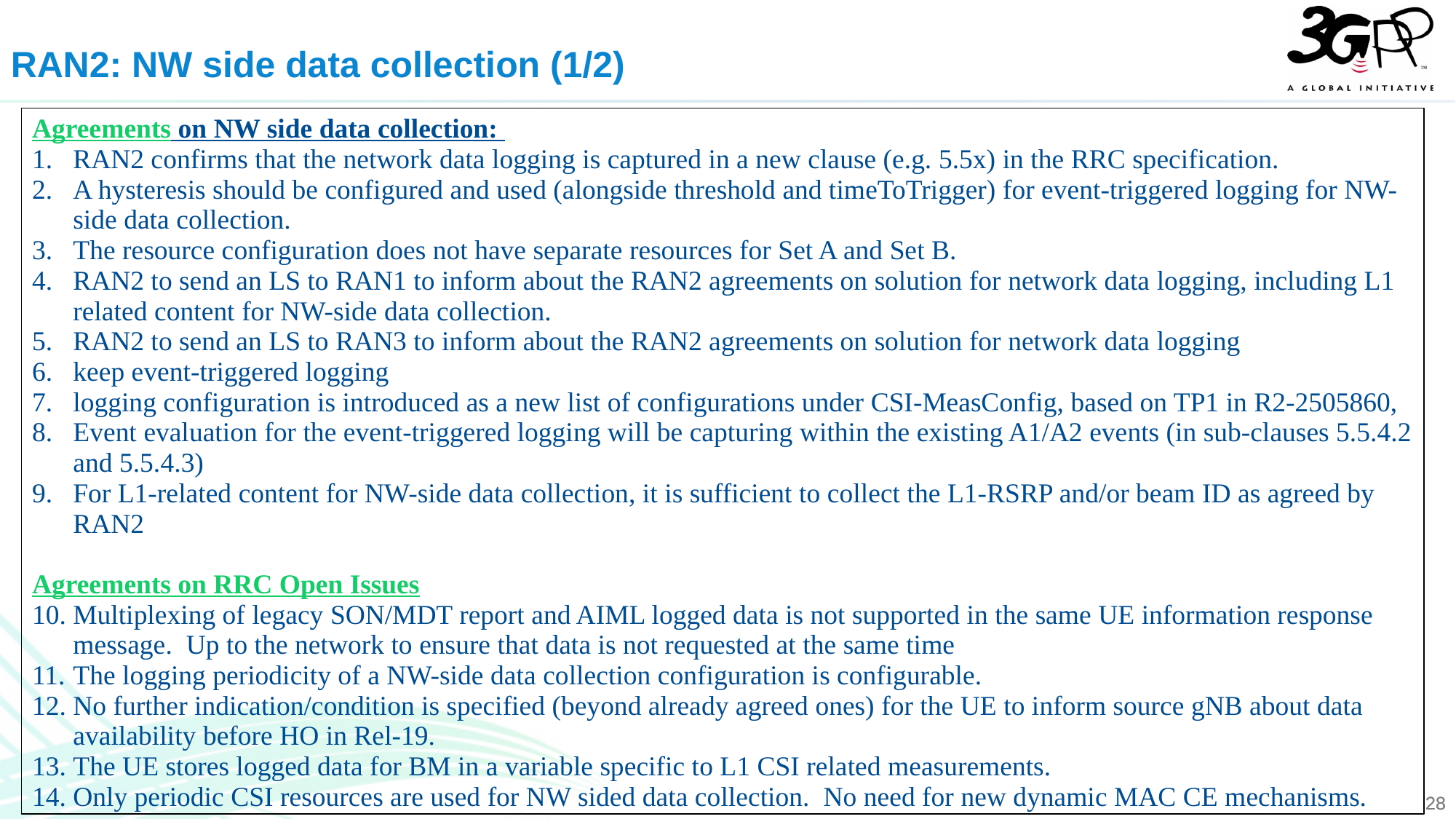

RAN2: NW side data collection (1/2)
Agreements on NW side data collection:
RAN2 confirms that the network data logging is captured in a new clause (e.g. 5.5x) in the RRC specification.
A hysteresis should be configured and used (alongside threshold and timeToTrigger) for event-triggered logging for NW-side data collection.
The resource configuration does not have separate resources for Set A and Set B.
RAN2 to send an LS to RAN1 to inform about the RAN2 agreements on solution for network data logging, including L1 related content for NW-side data collection.
RAN2 to send an LS to RAN3 to inform about the RAN2 agreements on solution for network data logging
keep event-triggered logging
logging configuration is introduced as a new list of configurations under CSI-MeasConfig, based on TP1 in R2-2505860,
Event evaluation for the event-triggered logging will be capturing within the existing A1/A2 events (in sub-clauses 5.5.4.2 and 5.5.4.3)
For L1-related content for NW-side data collection, it is sufficient to collect the L1-RSRP and/or beam ID as agreed by RAN2

Agreements on RRC Open Issues
Multiplexing of legacy SON/MDT report and AIML logged data is not supported in the same UE information response message.  Up to the network to ensure that data is not requested at the same time
The logging periodicity of a NW-side data collection configuration is configurable.
No further indication/condition is specified (beyond already agreed ones) for the UE to inform source gNB about data availability before HO in Rel-19.
The UE stores logged data for BM in a variable specific to L1 CSI related measurements.
Only periodic CSI resources are used for NW sided data collection.  No need for new dynamic MAC CE mechanisms.